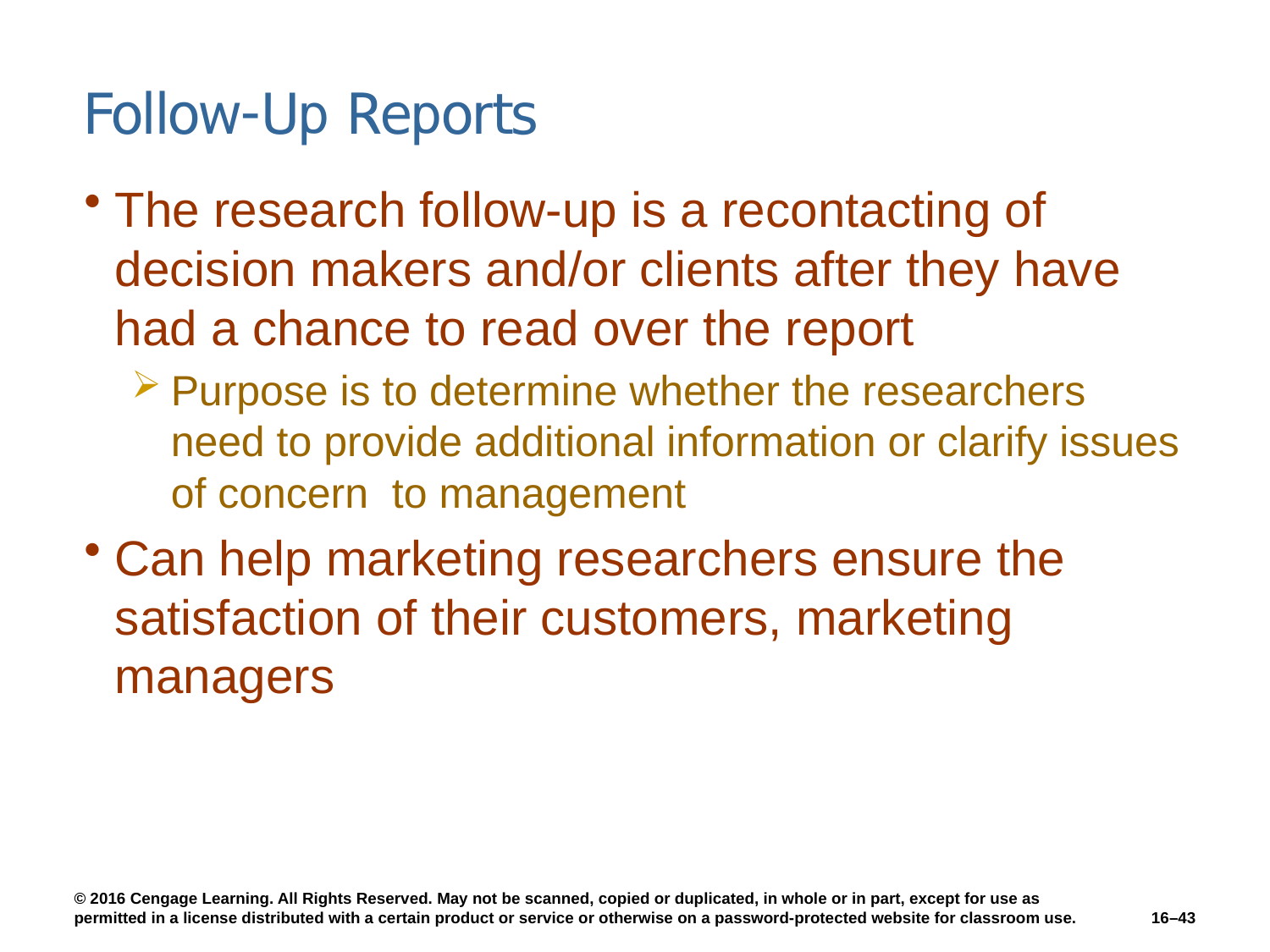

# Follow-Up Reports
The research follow-up is a recontacting of decision makers and/or clients after they have had a chance to read over the report
Purpose is to determine whether the researchers need to provide additional information or clarify issues of concern  to management
Can help marketing researchers ensure the satisfaction of their customers, marketing managers
16–43
© 2016 Cengage Learning. All Rights Reserved. May not be scanned, copied or duplicated, in whole or in part, except for use as permitted in a license distributed with a certain product or service or otherwise on a password-protected website for classroom use.